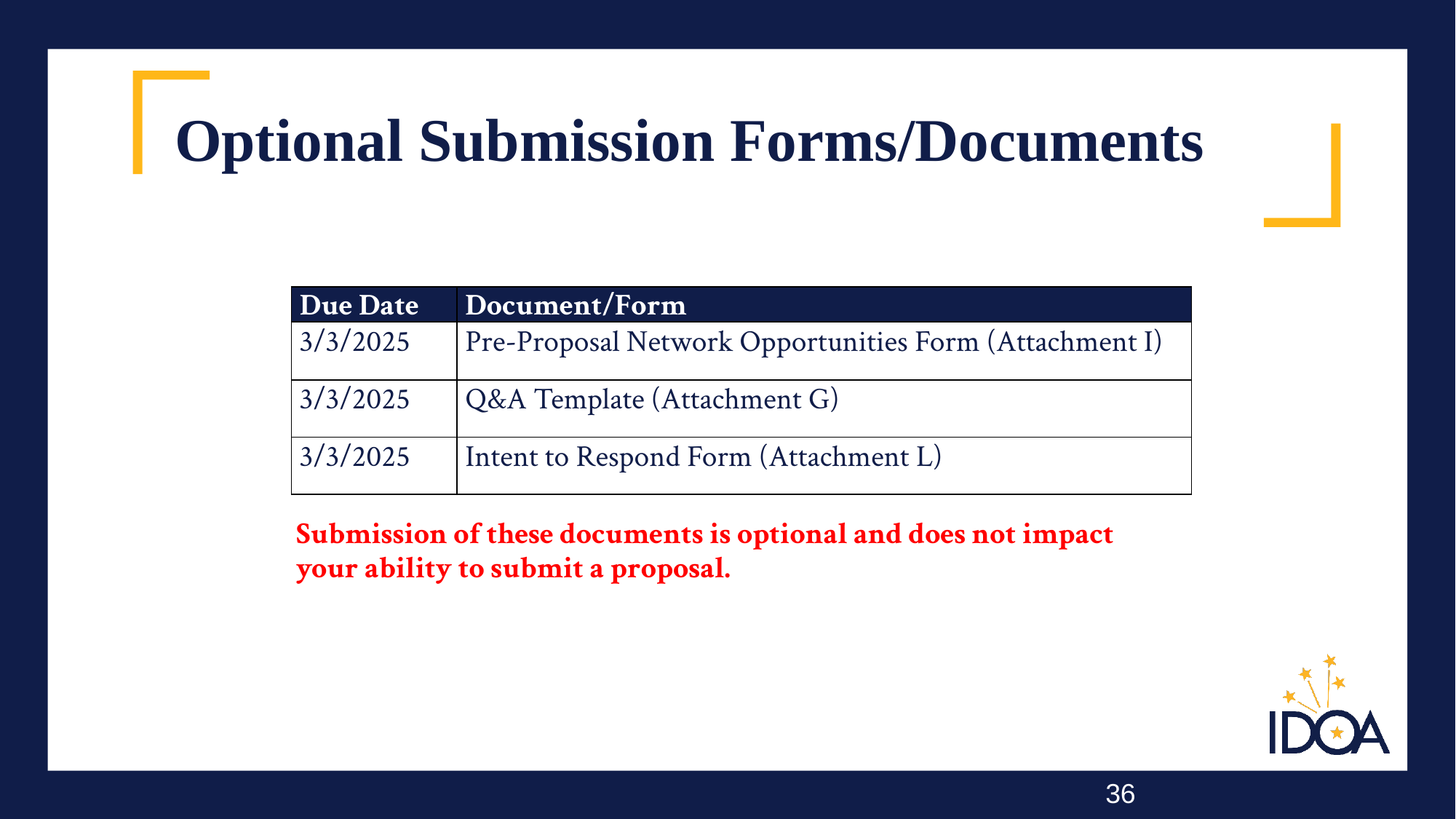

# Optional Submission Forms/Documents
| Due Date | Document/Form |
| --- | --- |
| 3/3/2025 | Pre-Proposal Network Opportunities Form (Attachment I) |
| 3/3/2025 | Q&A Template (Attachment G) |
| 3/3/2025 | Intent to Respond Form (Attachment L) |
Submission of these documents is optional and does not impact your ability to submit a proposal.
36